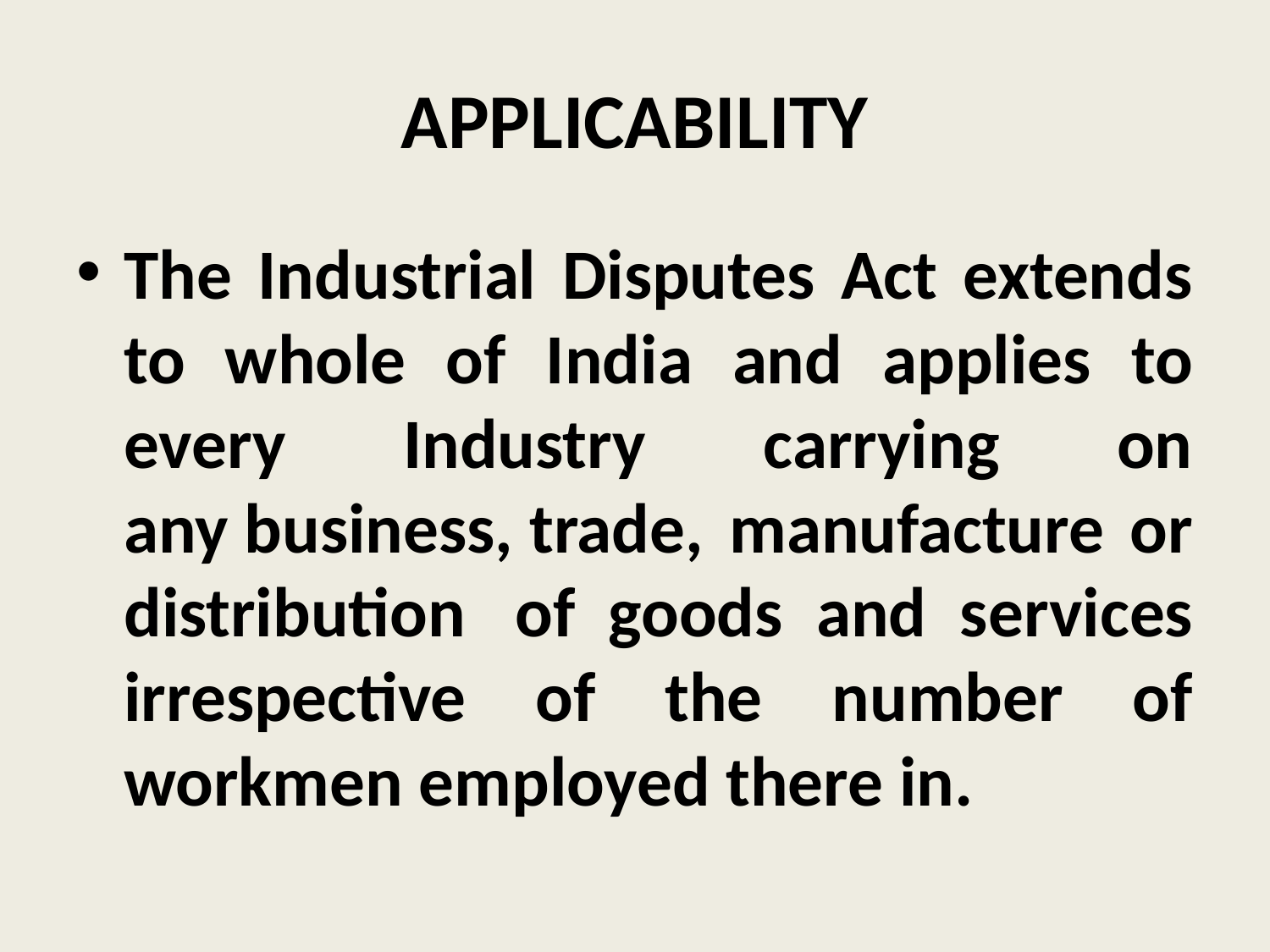

# APPLICABILITY
The Industrial Disputes Act extends to whole of India and applies to every Industry carrying on any business, trade, manufacture or distribution  of goods and services irrespective of the number of workmen employed there in.